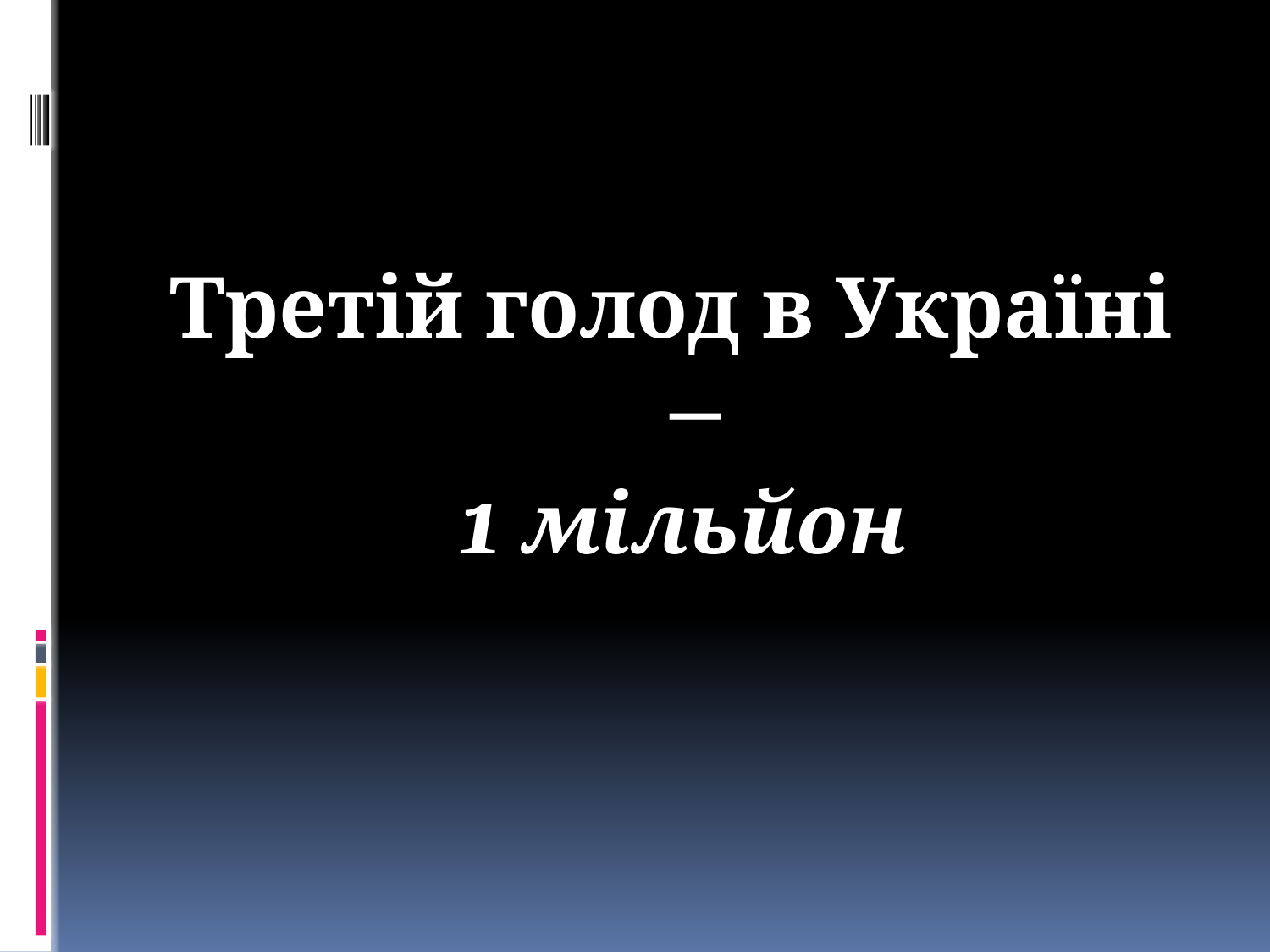

#
Третій голод в Україні –
 1 мільйон